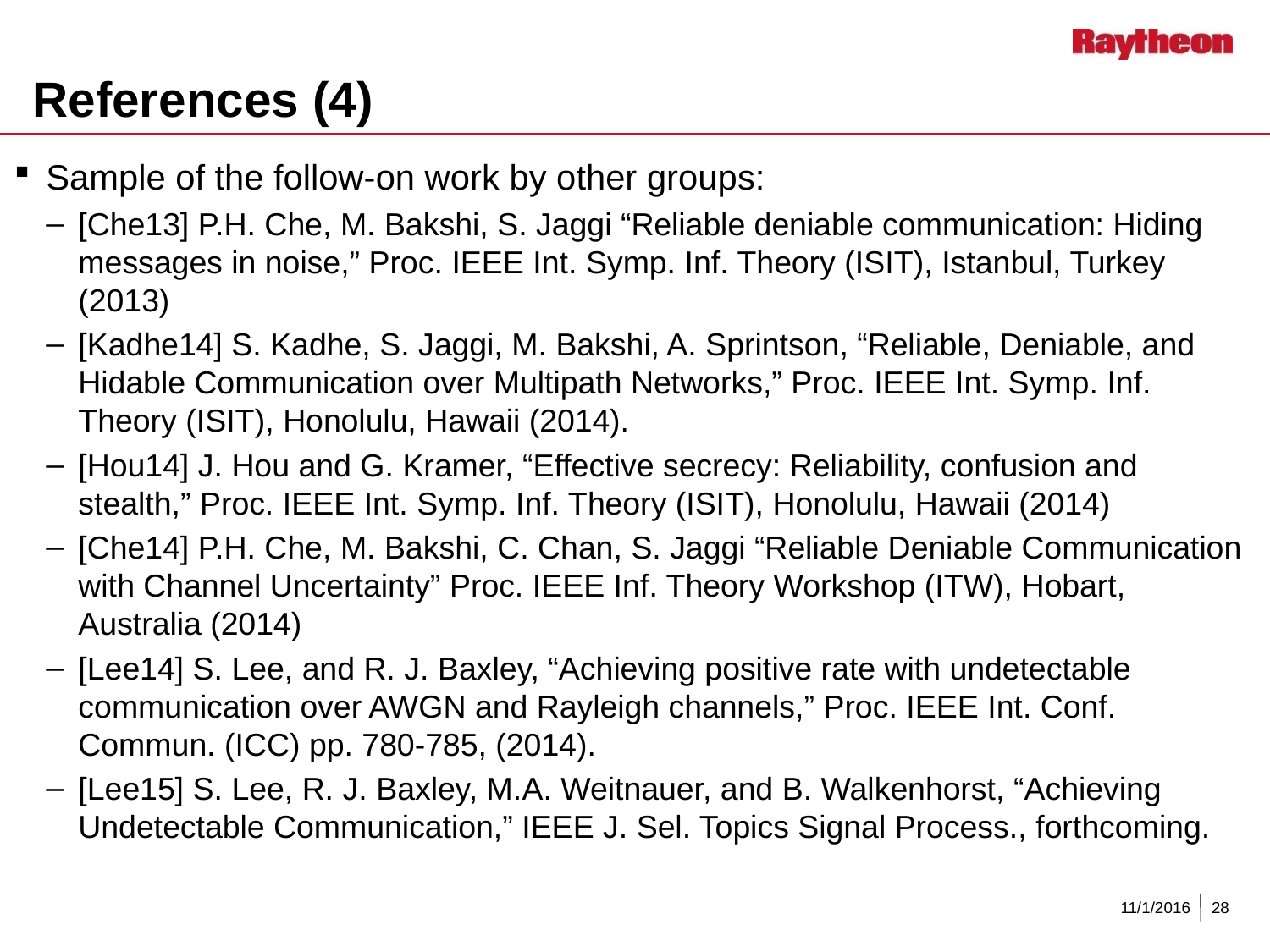

# References (4)
Sample of the follow-on work by other groups:
[Che13] P.H. Che, M. Bakshi, S. Jaggi “Reliable deniable communication: Hiding messages in noise,” Proc. IEEE Int. Symp. Inf. Theory (ISIT), Istanbul, Turkey (2013)
[Kadhe14] S. Kadhe, S. Jaggi, M. Bakshi, A. Sprintson, “Reliable, Deniable, and Hidable Communication over Multipath Networks,” Proc. IEEE Int. Symp. Inf. Theory (ISIT), Honolulu, Hawaii (2014).
[Hou14] J. Hou and G. Kramer, “Effective secrecy: Reliability, confusion and stealth,” Proc. IEEE Int. Symp. Inf. Theory (ISIT), Honolulu, Hawaii (2014)
[Che14] P.H. Che, M. Bakshi, C. Chan, S. Jaggi “Reliable Deniable Communication with Channel Uncertainty” Proc. IEEE Inf. Theory Workshop (ITW), Hobart, Australia (2014)
[Lee14] S. Lee, and R. J. Baxley, “Achieving positive rate with undetectable communication over AWGN and Rayleigh channels,” Proc. IEEE Int. Conf. Commun. (ICC) pp. 780-785, (2014).
[Lee15] S. Lee, R. J. Baxley, M.A. Weitnauer, and B. Walkenhorst, “Achieving Undetectable Communication,” IEEE J. Sel. Topics Signal Process., forthcoming.
11/1/2016
28